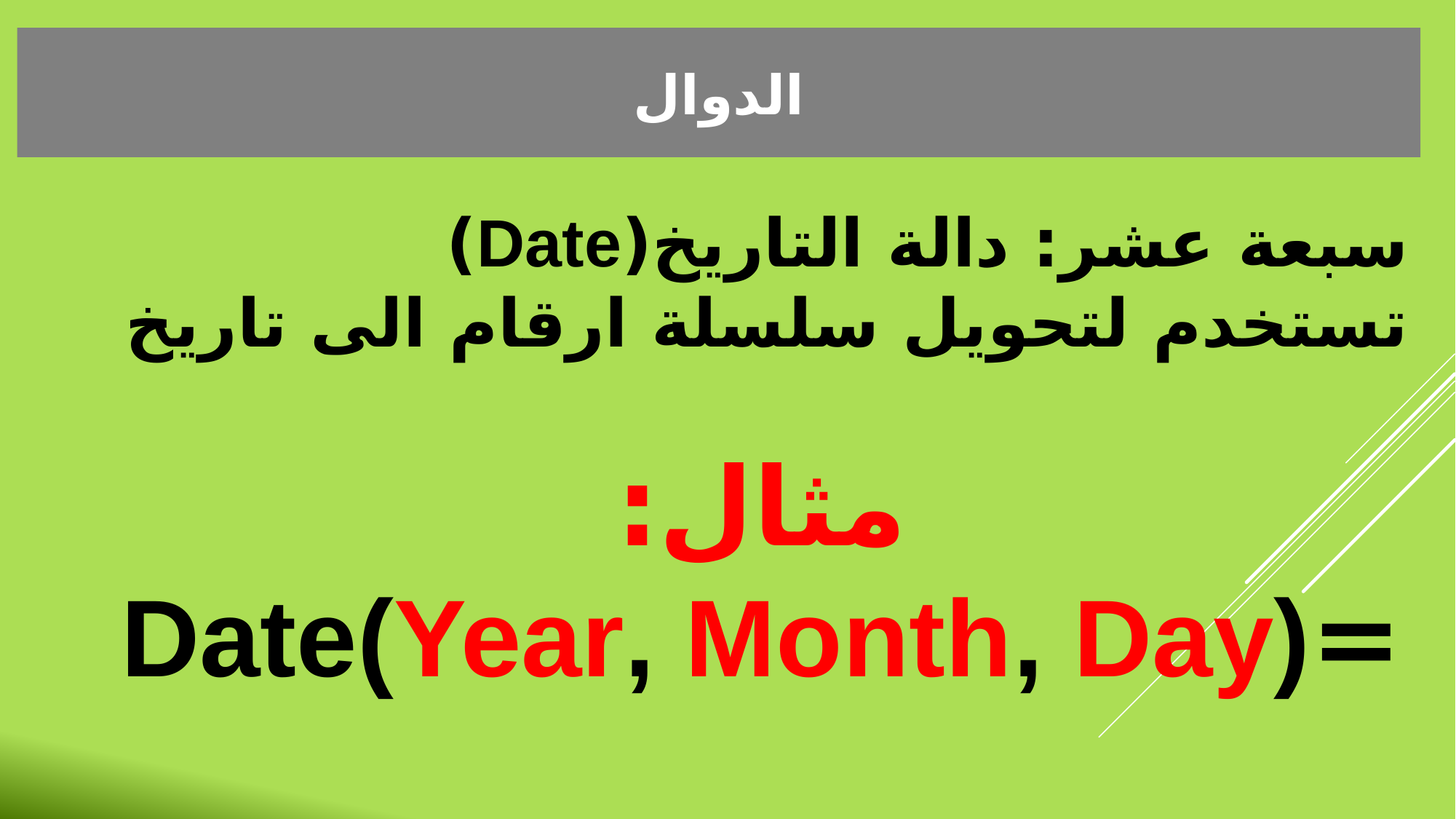

الدوال
سبعة عشر: دالة التاريخ(Date)
تستخدم لتحويل سلسلة ارقام الى تاريخ
	مثال:
=Date(Year, Month, Day)